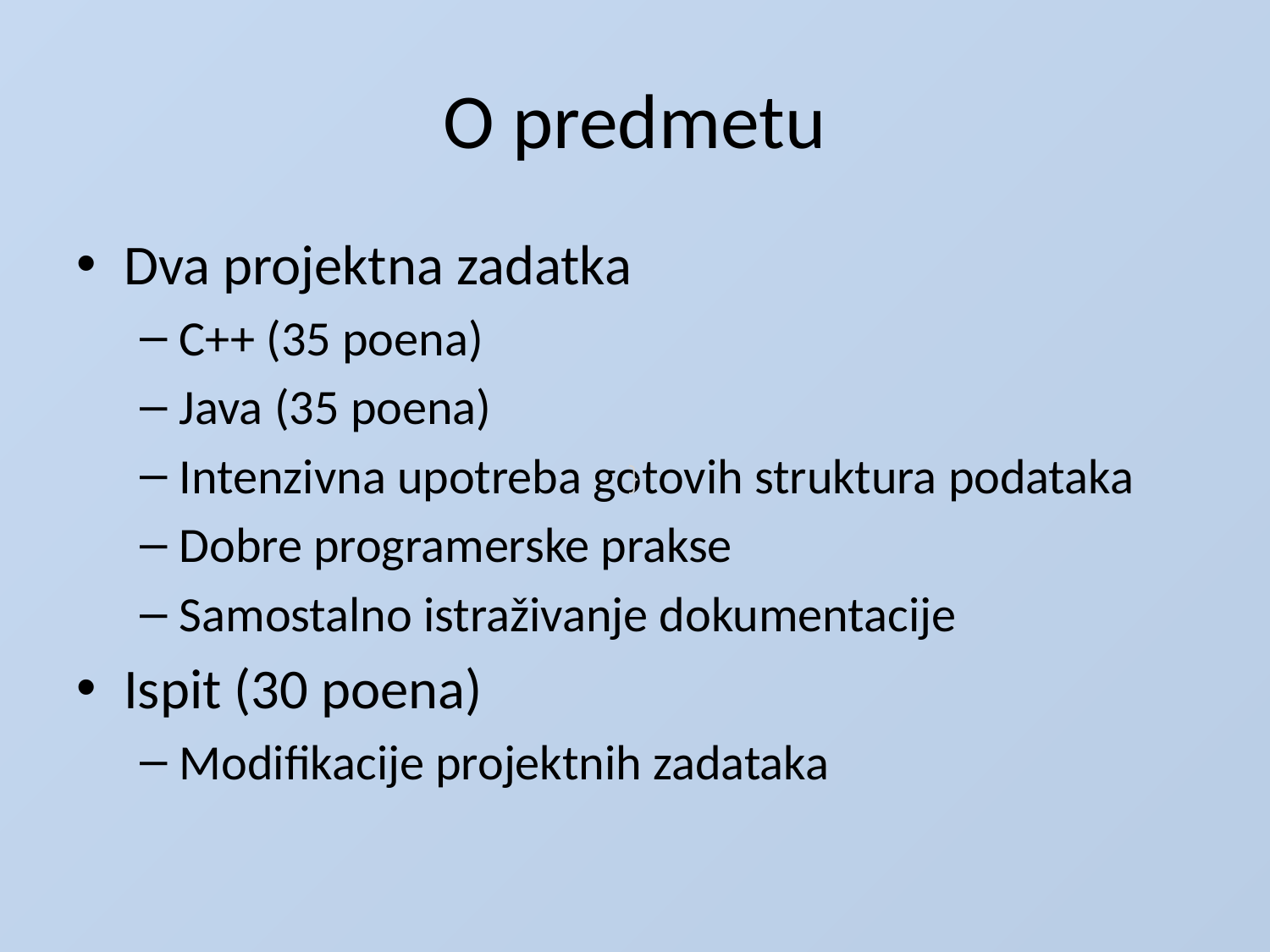

# O predmetu
Dva projektna zadatka
C++ (35 poena)
Java (35 poena)
Intenzivna upotreba gotovih struktura podataka
Dobre programerske prakse
Samostalno istraživanje dokumentacije
Ispit (30 poena)
Modifikacije projektnih zadataka
}